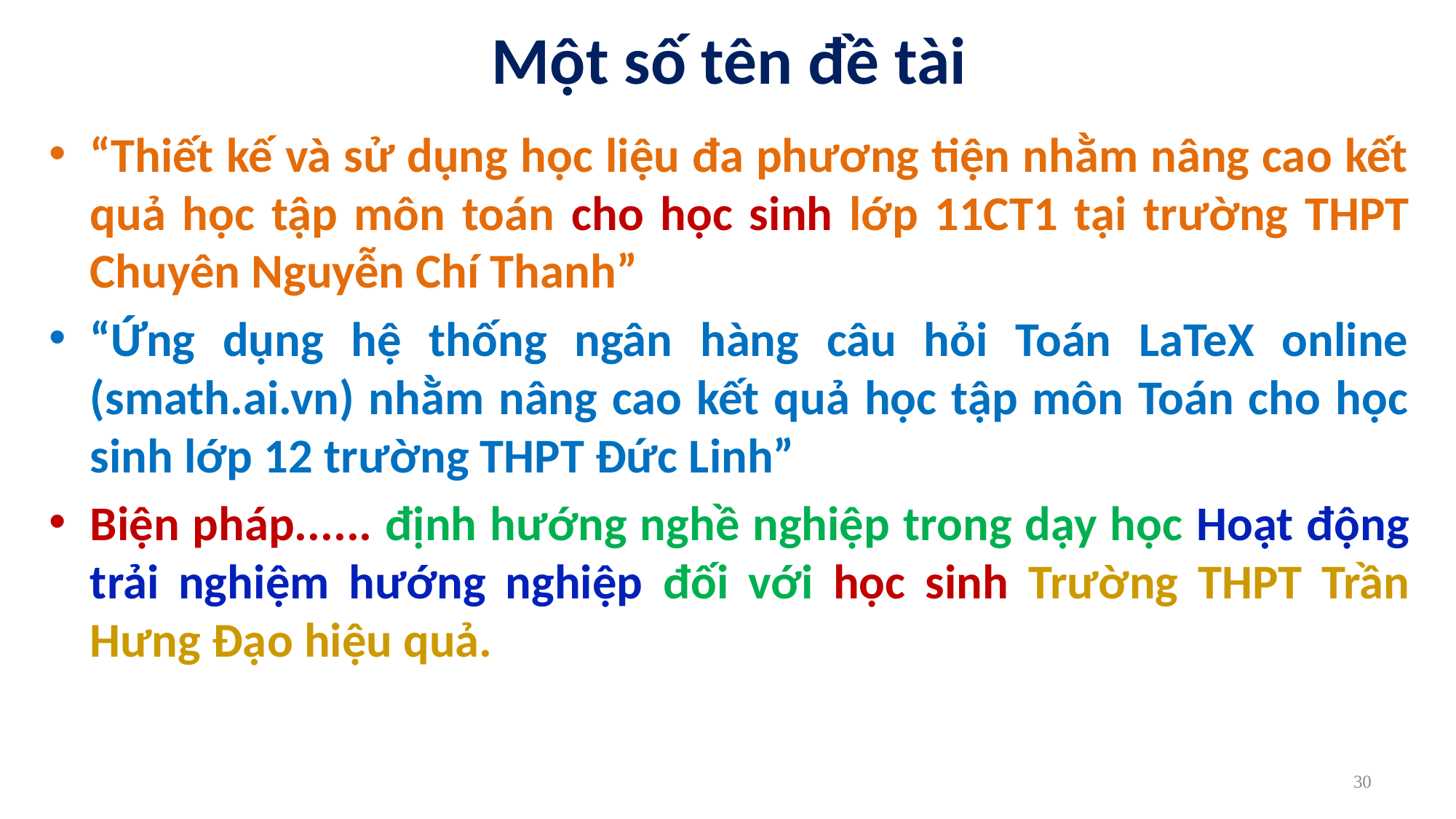

# Một số tên đề tài
“Thiết kế và sử dụng học liệu đa phương tiện nhằm nâng cao kết quả học tập môn toán cho học sinh lớp 11CT1 tại trường THPT Chuyên Nguyễn Chí Thanh”
“Ứng dụng hệ thống ngân hàng câu hỏi Toán LaTeX online (smath.ai.vn) nhằm nâng cao kết quả học tập môn Toán cho học sinh lớp 12 trường THPT Đức Linh”
Biện pháp...... định hướng nghề nghiệp trong dạy học Hoạt động trải nghiệm hướng nghiệp đối với học sinh Trường THPT Trần Hưng Đạo hiệu quả.

30